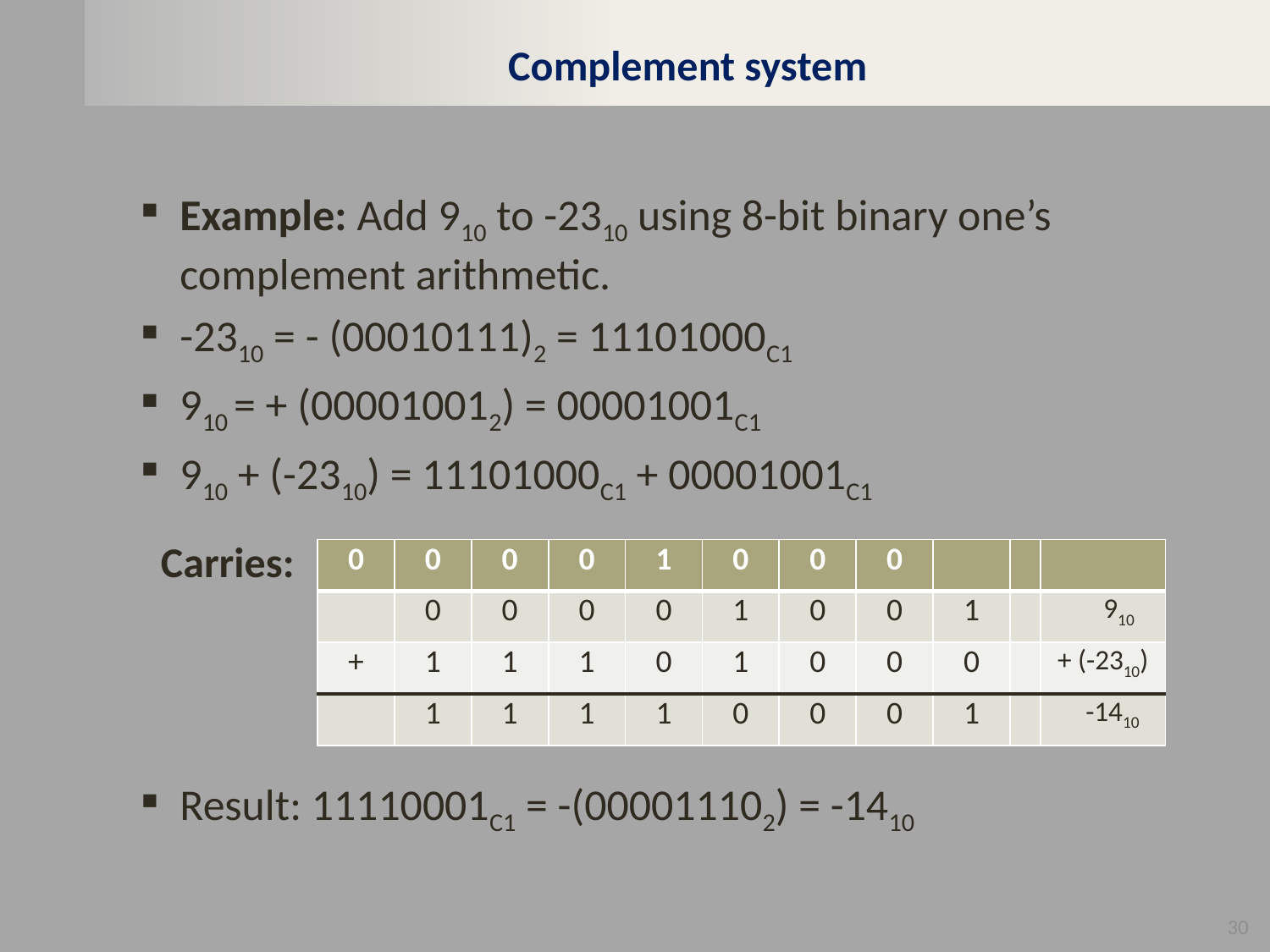

# Complement system
Example: Add 910 to -2310 using 8-bit binary one’s complement arithmetic.
-2310 = - (00010111)2 = 11101000C1
910 = + (000010012) = 00001001C1
910 + (-2310) = 11101000C1 + 00001001C1

Result: 11110001C1 = -(000011102) = -1410
Carries:
| 0 | 0 | 0 | 0 | 1 | 0 | 0 | 0 |  |  |  |
| --- | --- | --- | --- | --- | --- | --- | --- | --- | --- | --- |
|  | 0 | 0 | 0 | 0 | 1 | 0 | 0 | 1 |  | 910 |
| + | 1 | 1 | 1 | 0 | 1 | 0 | 0 | 0 |  | + (-2310) |
|  | 1 | 1 | 1 | 1 | 0 | 0 | 0 | 1 |  | -1410 |